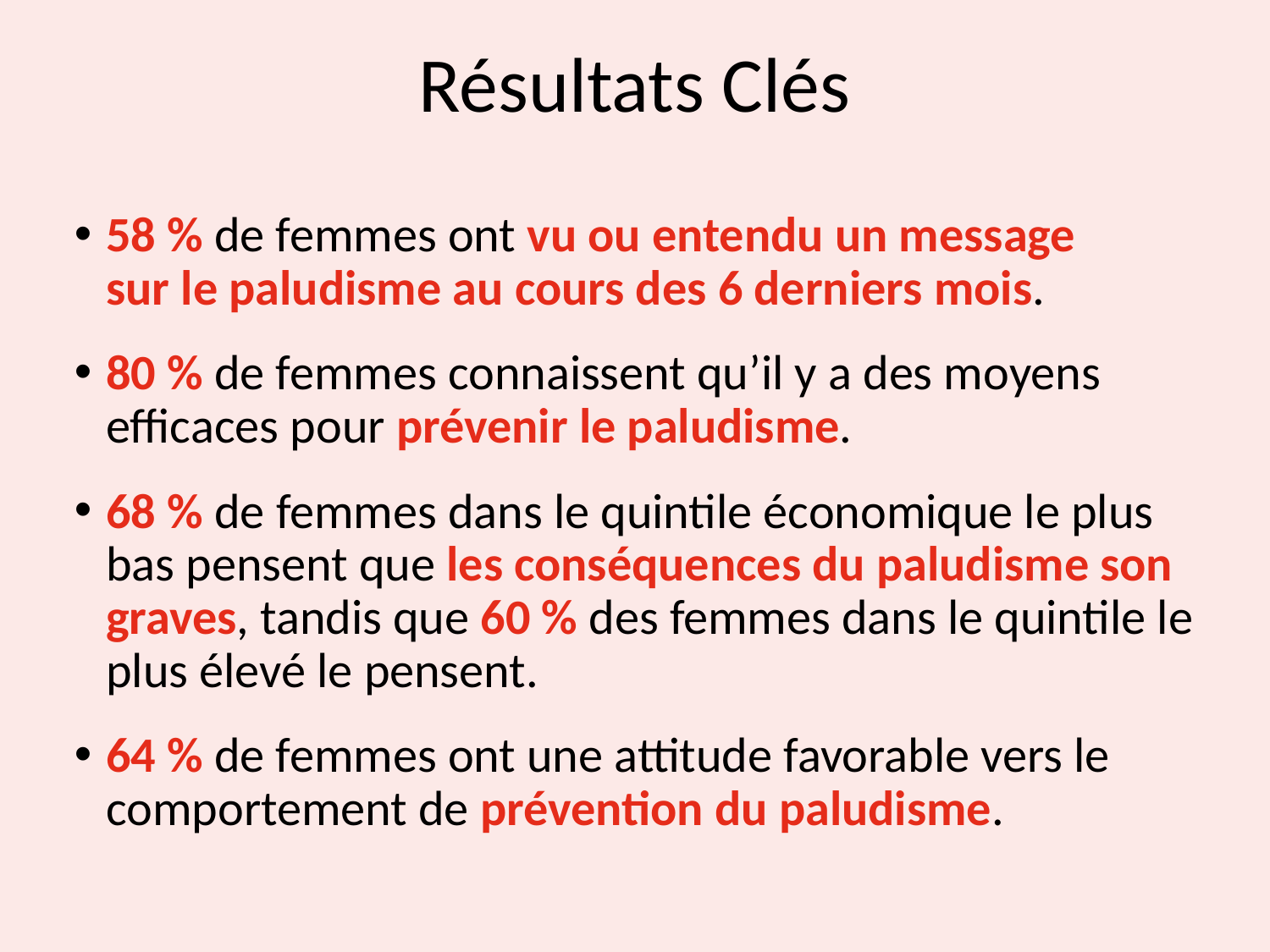

# Résultats Clés
58 % de femmes ont vu ou entendu un message sur le paludisme au cours des 6 derniers mois.
80 % de femmes connaissent qu’il y a des moyens efficaces pour prévenir le paludisme.
68 % de femmes dans le quintile économique le plus bas pensent que les conséquences du paludisme son graves, tandis que 60 % des femmes dans le quintile le plus élevé le pensent.
64 % de femmes ont une attitude favorable vers le comportement de prévention du paludisme.